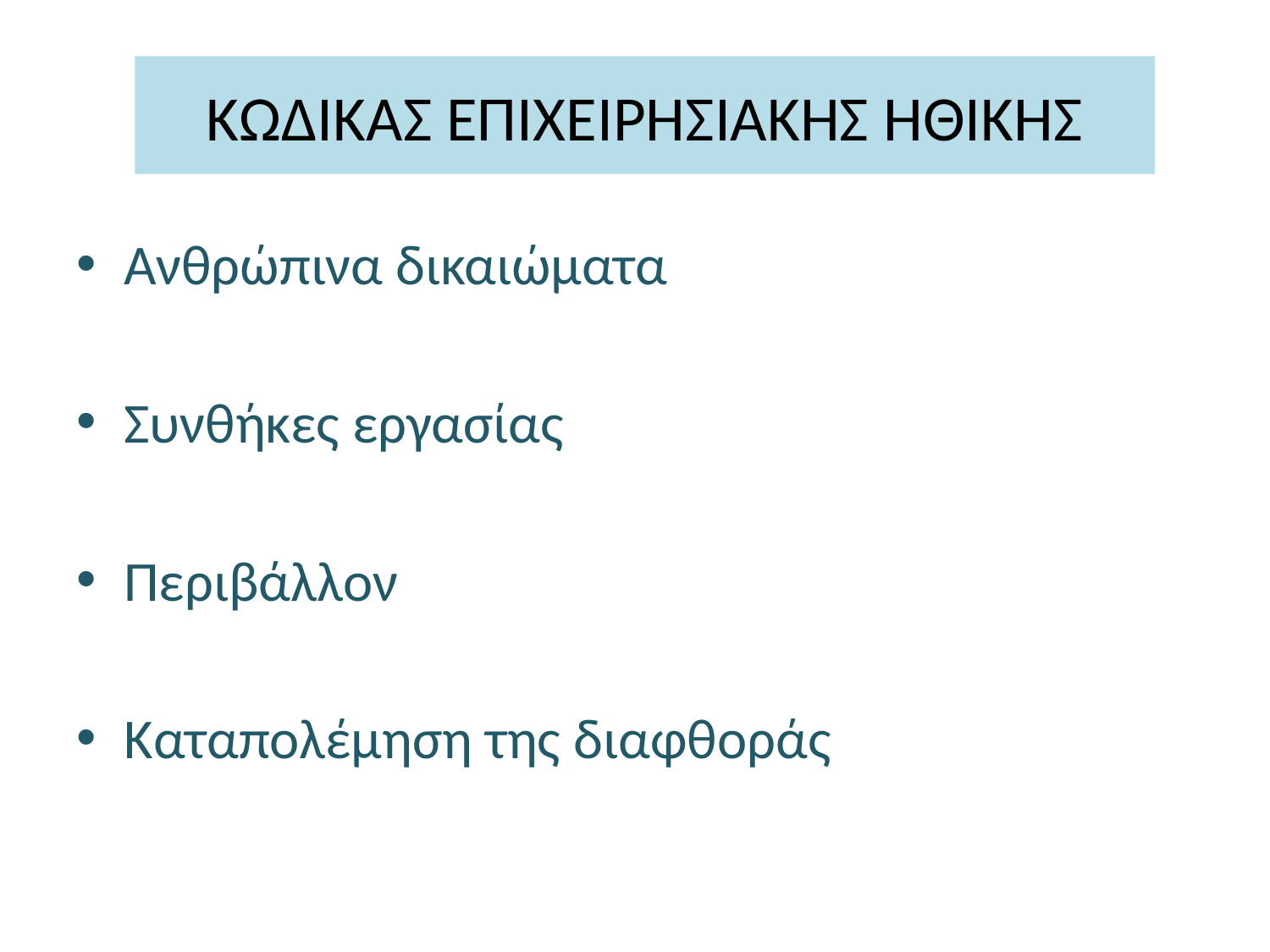

# ΚΩΔΙΚΑΣ ΕΠΙΧΕΙΡΗΣΙΑΚΗΣ ΗΘΙΚΗΣ
Ανθρώπινα δικαιώματα

Συνθήκες εργασίας

Περιβάλλον

Καταπολέμηση της διαφθοράς